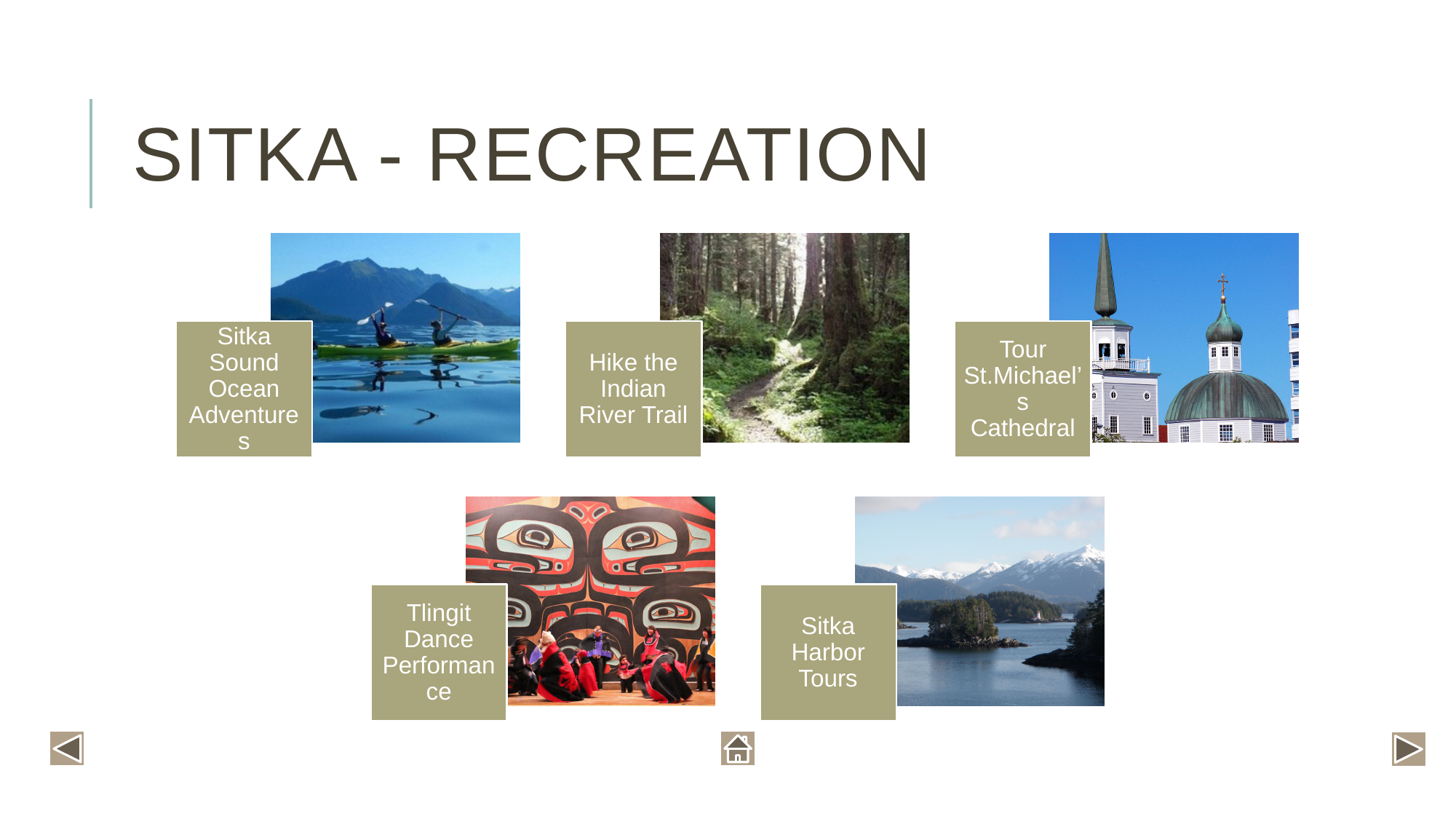

# Sitka - recreation
Sitka Sound Ocean Adventures
Hike the Indian River Trail
Tour St.Michael’s Cathedral
Tlingit Dance Performance
Sitka Harbor Tours